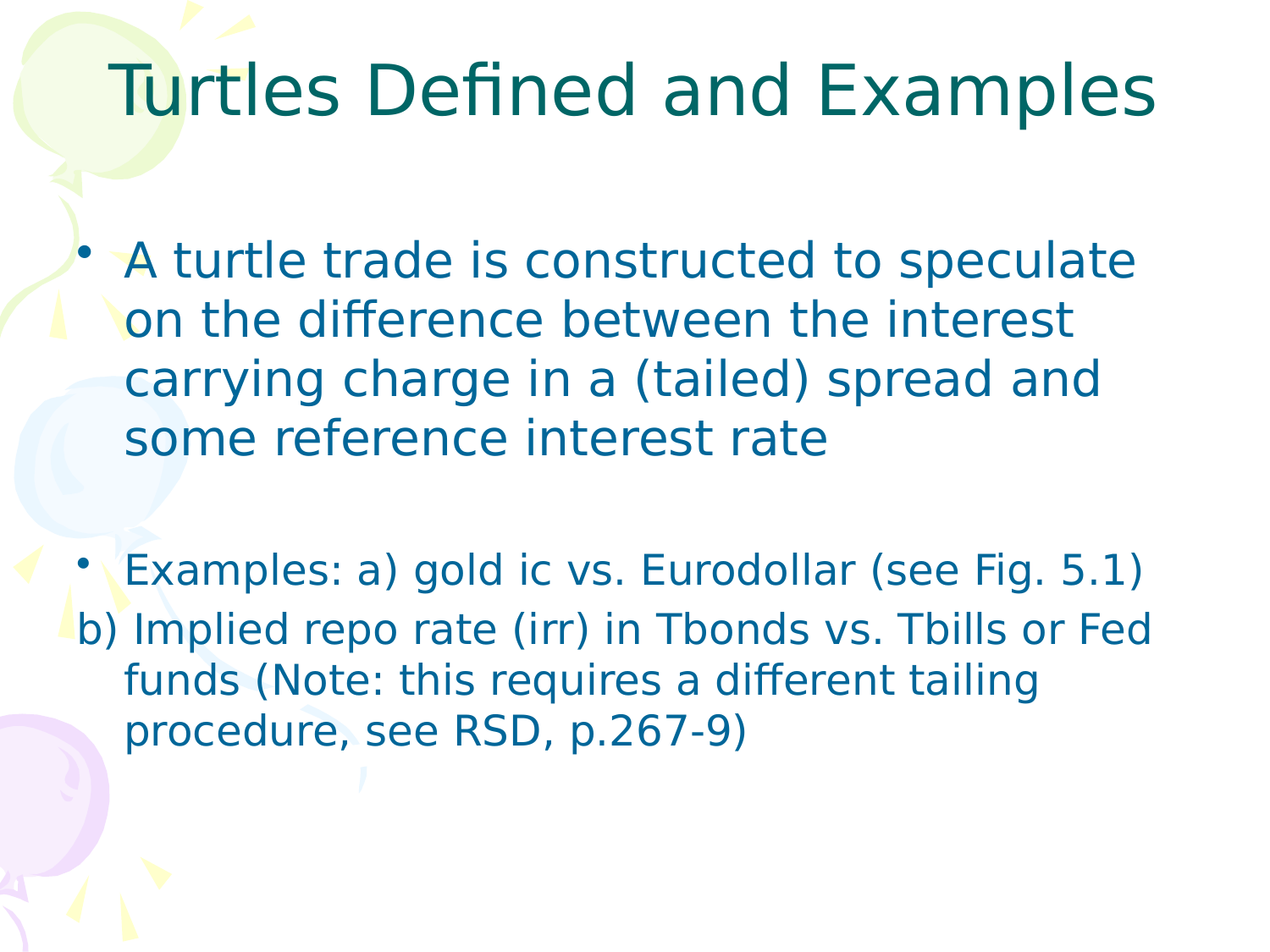

# Turtles Defined and Examples
A turtle trade is constructed to speculate on the difference between the interest carrying charge in a (tailed) spread and some reference interest rate

Examples: a) gold ic vs. Eurodollar (see Fig. 5.1)
b) Implied repo rate (irr) in Tbonds vs. Tbills or Fed funds (Note: this requires a different tailing procedure, see RSD, p.267-9)